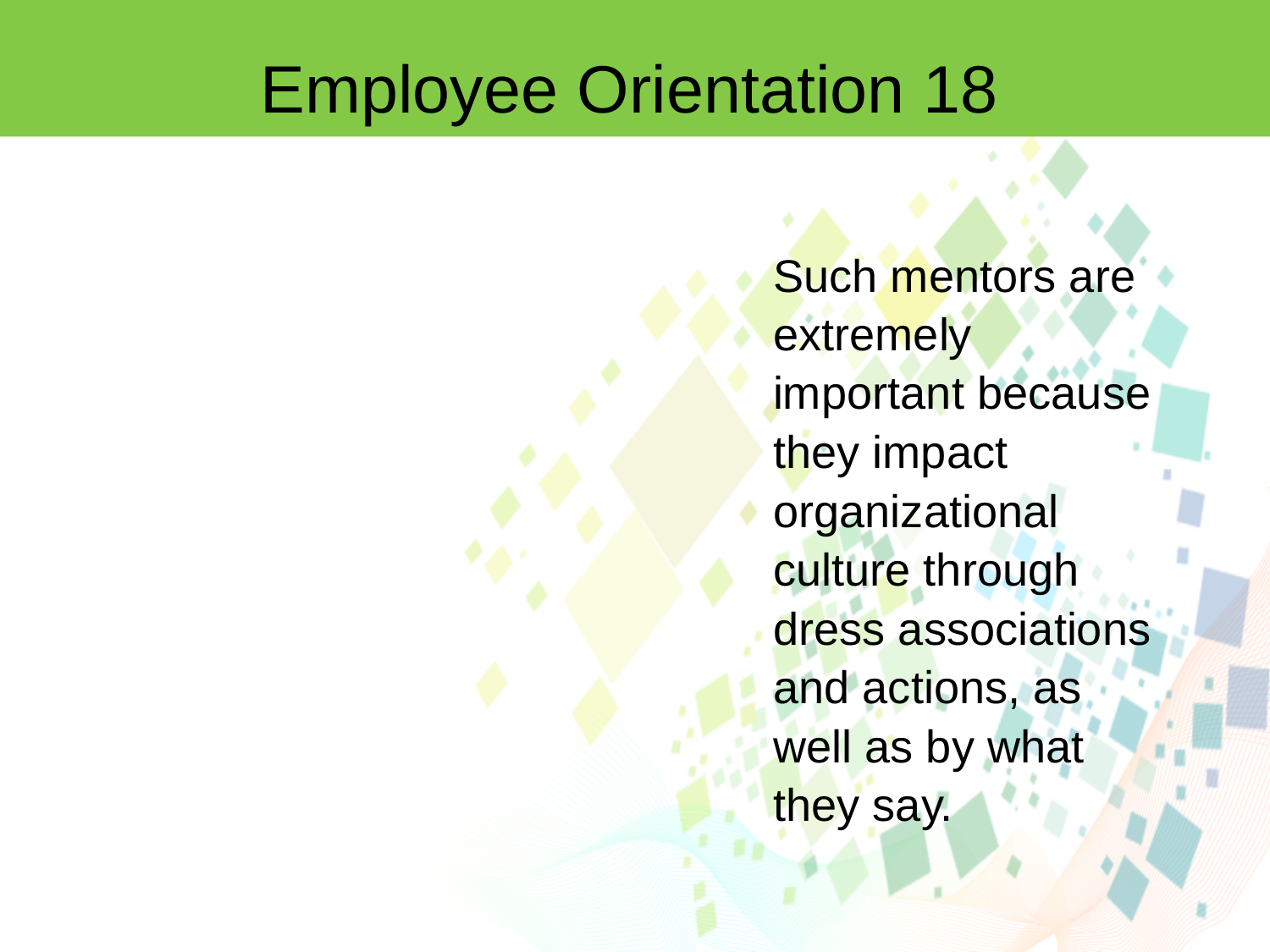

Employee Orientation 18
Such mentors are extremely important because they impact organizational culture through dress associations and actions, as well as by what they say.